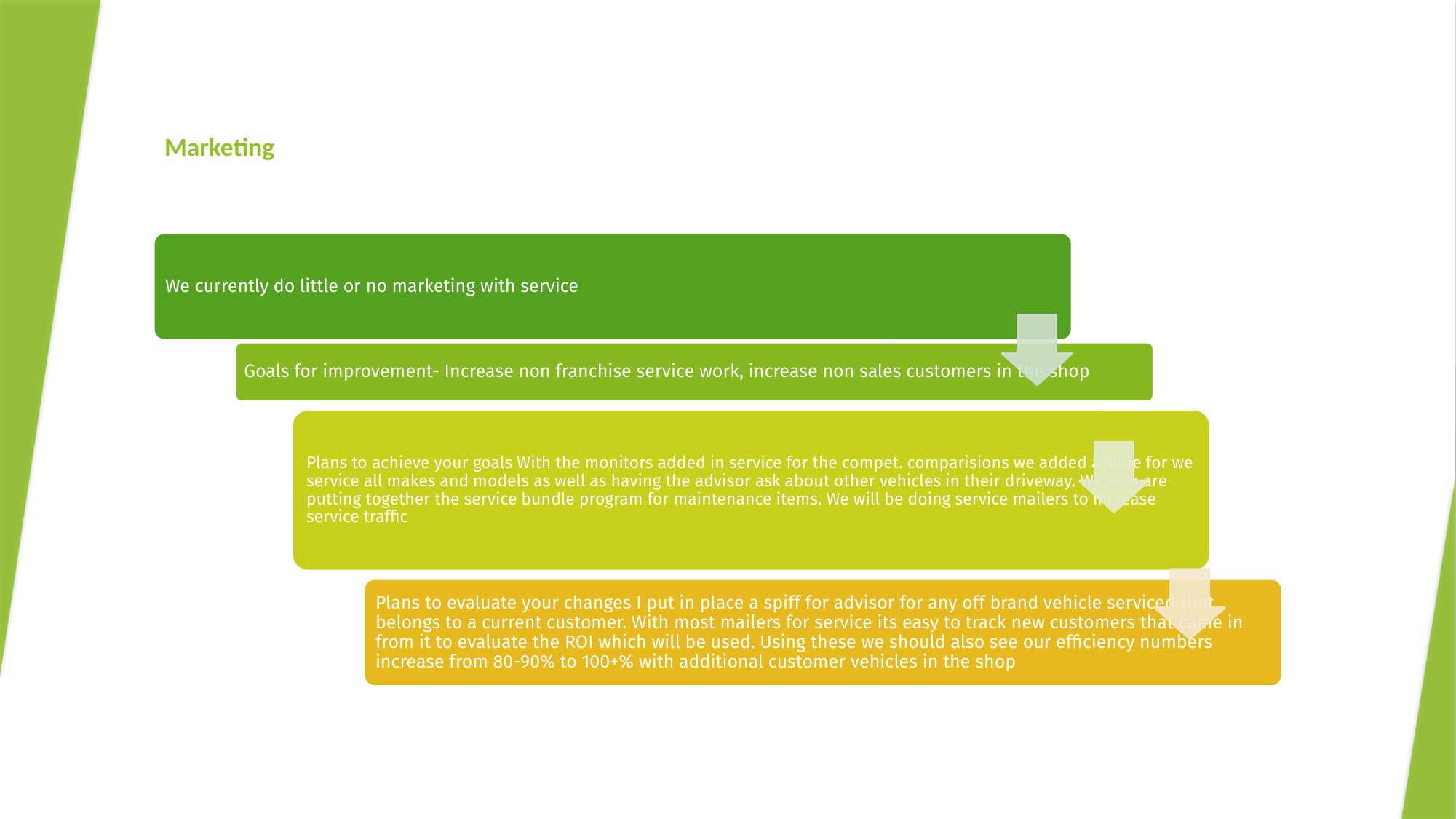

# Marketing
We currently do little or no marketing with service
Goals for improvement- Increase non franchise service work, increase non sales customers in the shop
Plans to achieve your goals With the monitors added in service for the compet. comparisions we added a slide for we service all makes and models as well as having the advisor ask about other vehicles in their driveway. We also are putting together the service bundle program for maintenance items. We will be doing service mailers to increase service traffic
Plans to evaluate your changes I put in place a spiff for advisor for any off brand vehicle serviced that belongs to a current customer. With most mailers for service its easy to track new customers that came in from it to evaluate the ROI which will be used. Using these we should also see our efficiency numbers increase from 80-90% to 100+% with additional customer vehicles in the shop